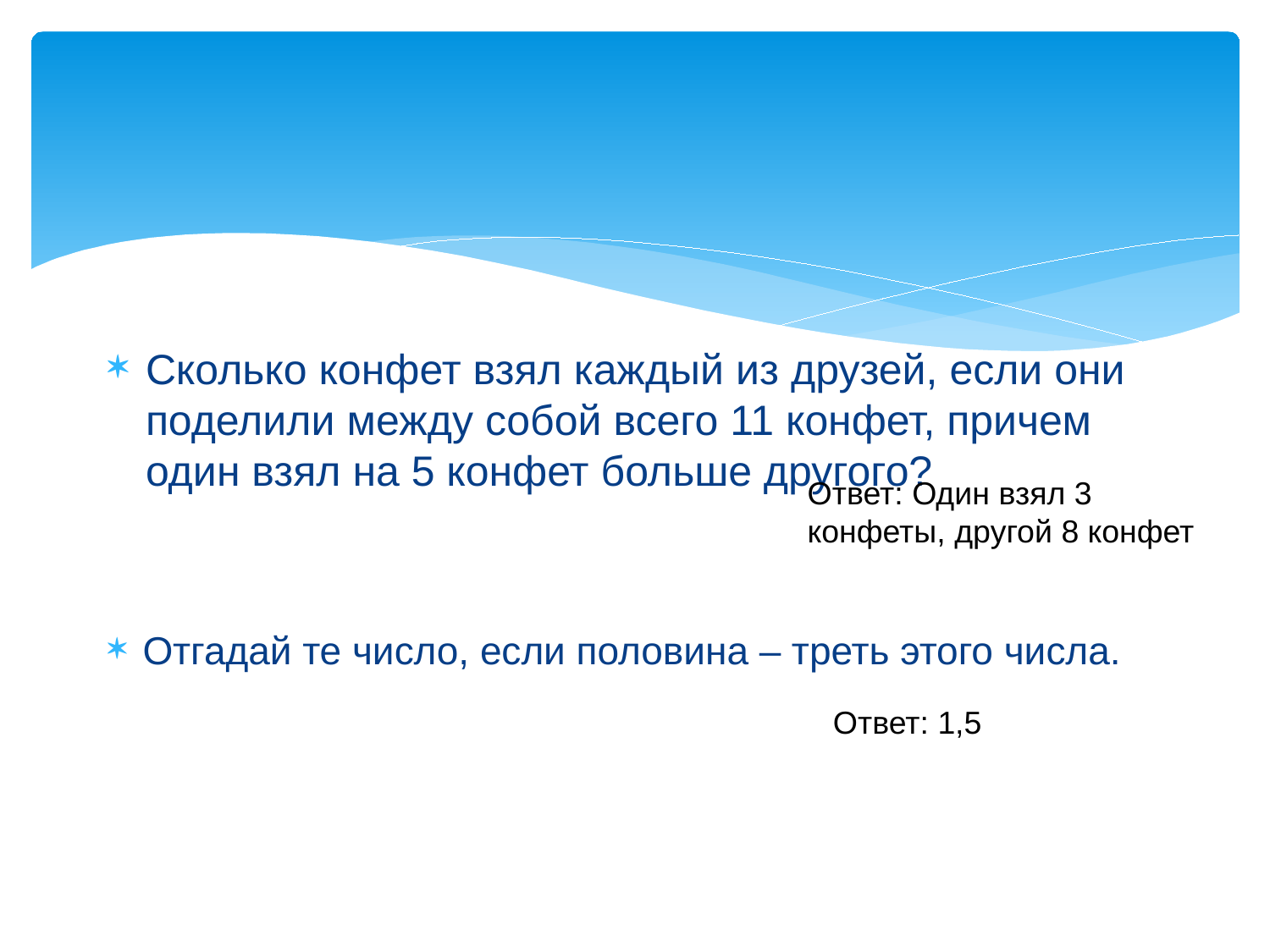

Сколько конфет взял каждый из друзей, если они поделили между собой всего 11 конфет, причем один взял на 5 конфет больше другого?
Ответ: Один взял 3 конфеты, другой 8 конфет
Отгадай те число, если половина – треть этого числа.
Ответ: 1,5